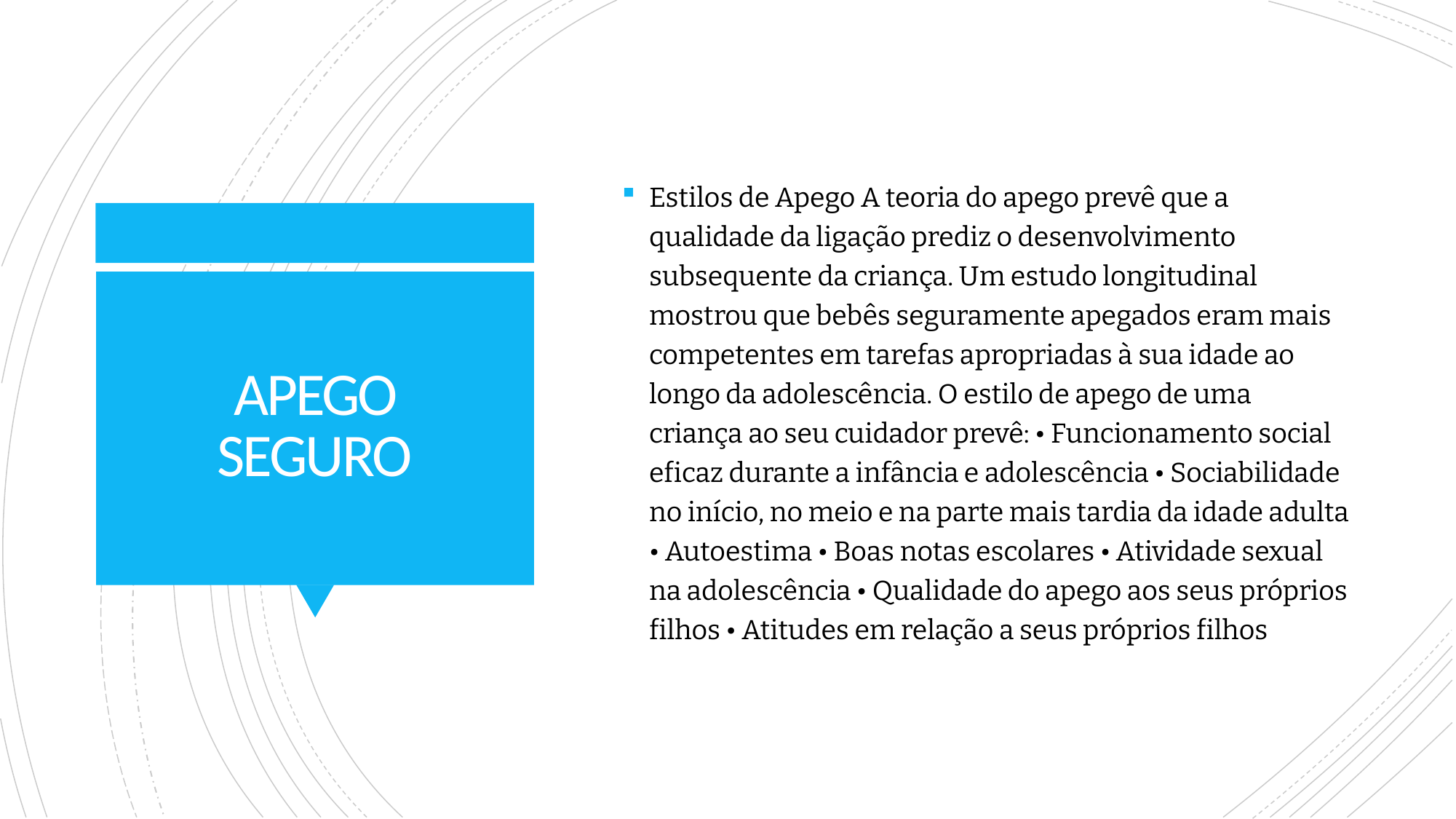

Estilos de Apego A teoria do apego prevê que a qualidade da ligação prediz o desenvolvimento subsequente da criança. Um estudo longitudinal mostrou que bebês seguramente apegados eram mais competentes em tarefas apropriadas à sua idade ao longo da adolescência. O estilo de apego de uma criança ao seu cuidador prevê: • Funcionamento social eficaz durante a infância e adolescência • Sociabilidade no início, no meio e na parte mais tardia da idade adulta • Autoestima • Boas notas escolares • Atividade sexual na adolescência • Qualidade do apego aos seus próprios filhos • Atitudes em relação a seus próprios filhos
# APEGO SEGURO